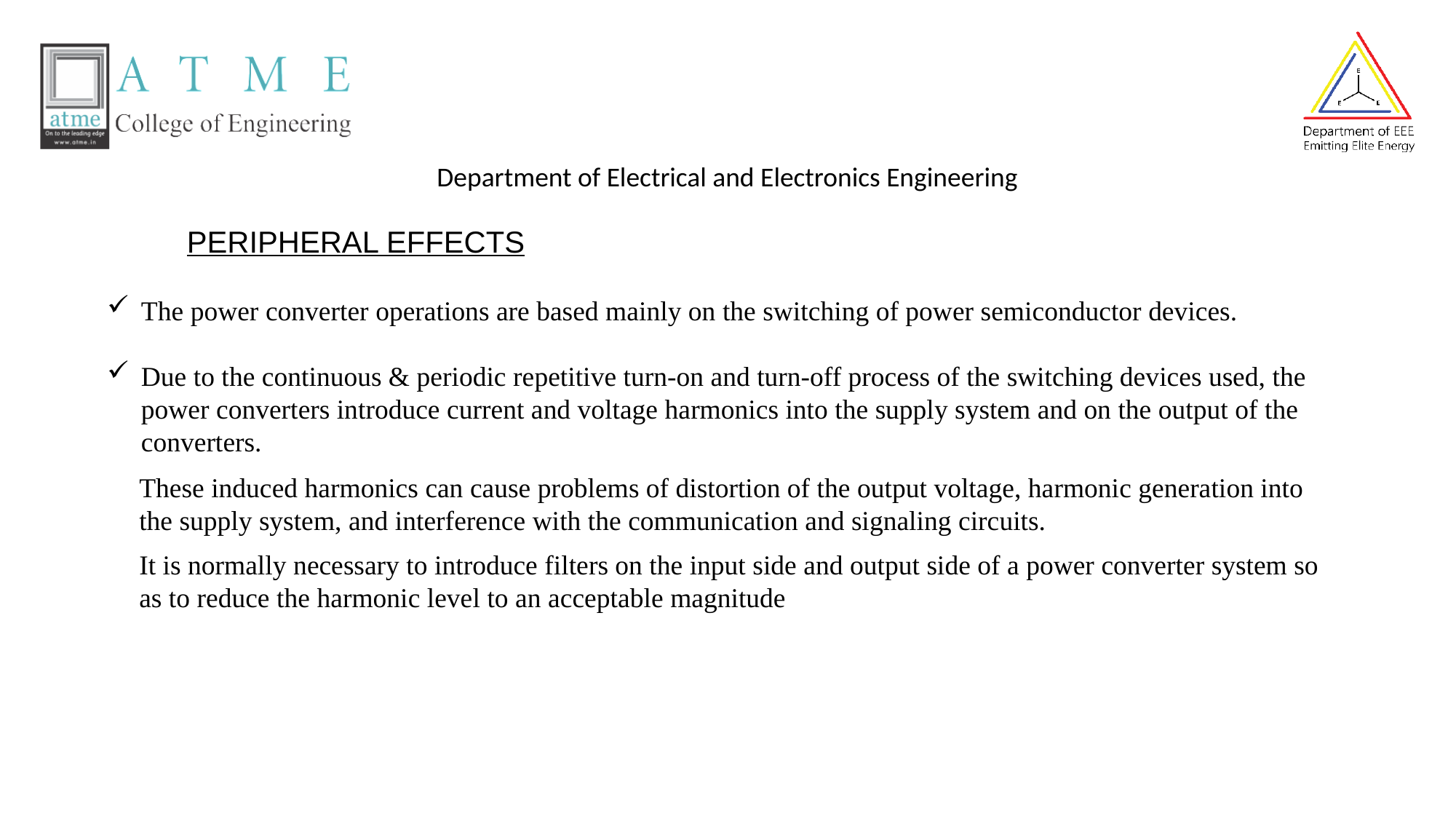

PERIPHERAL EFFECTS
The power converter operations are based mainly on the switching of power semiconductor devices.

Due to the continuous & periodic repetitive turn-on and turn-off process of the switching devices used, the power converters introduce current and voltage harmonics into the supply system and on the output of the converters.
These induced harmonics can cause problems of distortion of the output voltage, harmonic generation into the supply system, and interference with the communication and signaling circuits.
It is normally necessary to introduce filters on the input side and output side of a power converter system so as to reduce the harmonic level to an acceptable magnitude